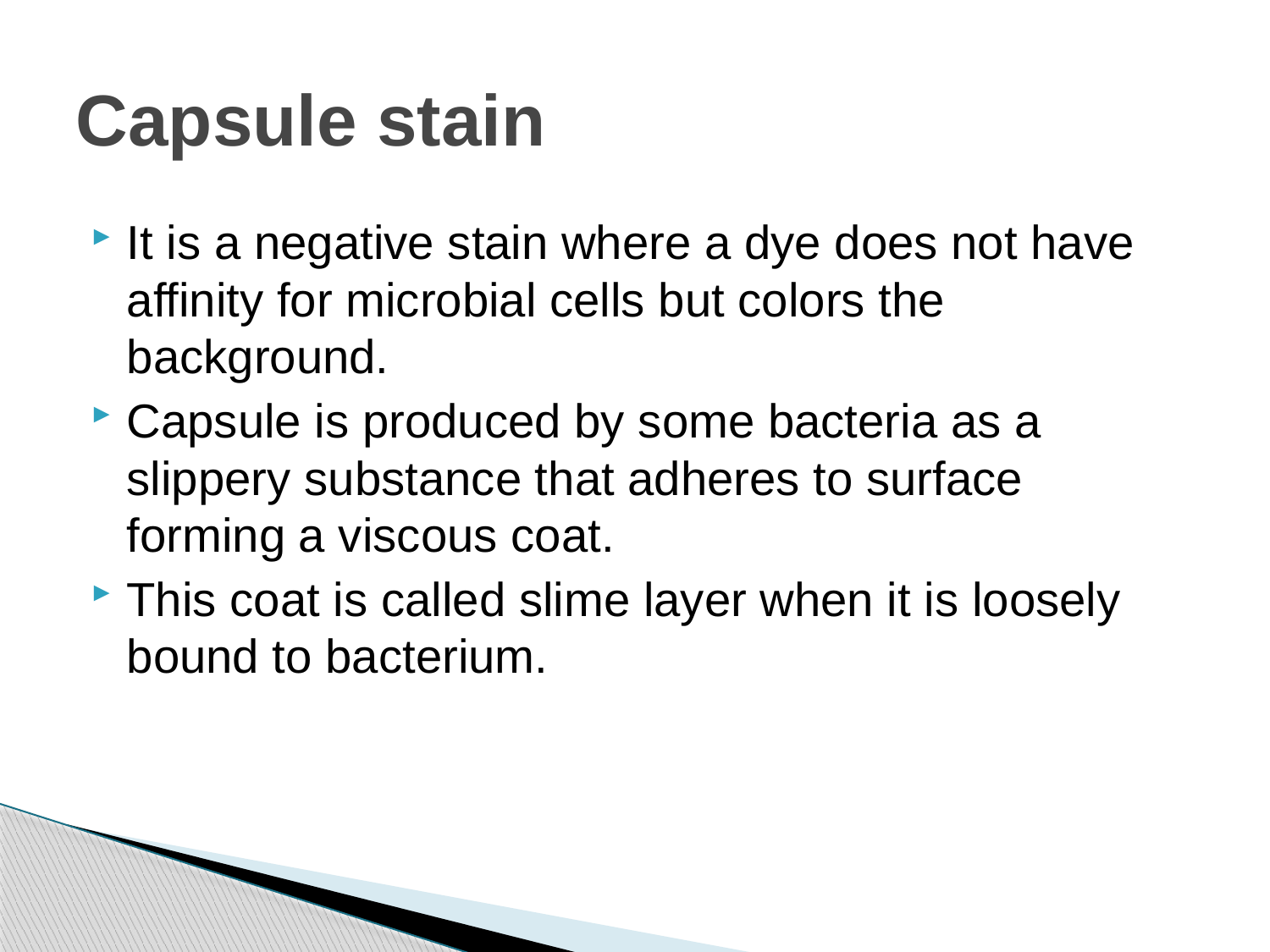

# Capsule stain
It is a negative stain where a dye does not have affinity for microbial cells but colors the background.
Capsule is produced by some bacteria as a slippery substance that adheres to surface forming a viscous coat.
This coat is called slime layer when it is loosely bound to bacterium.